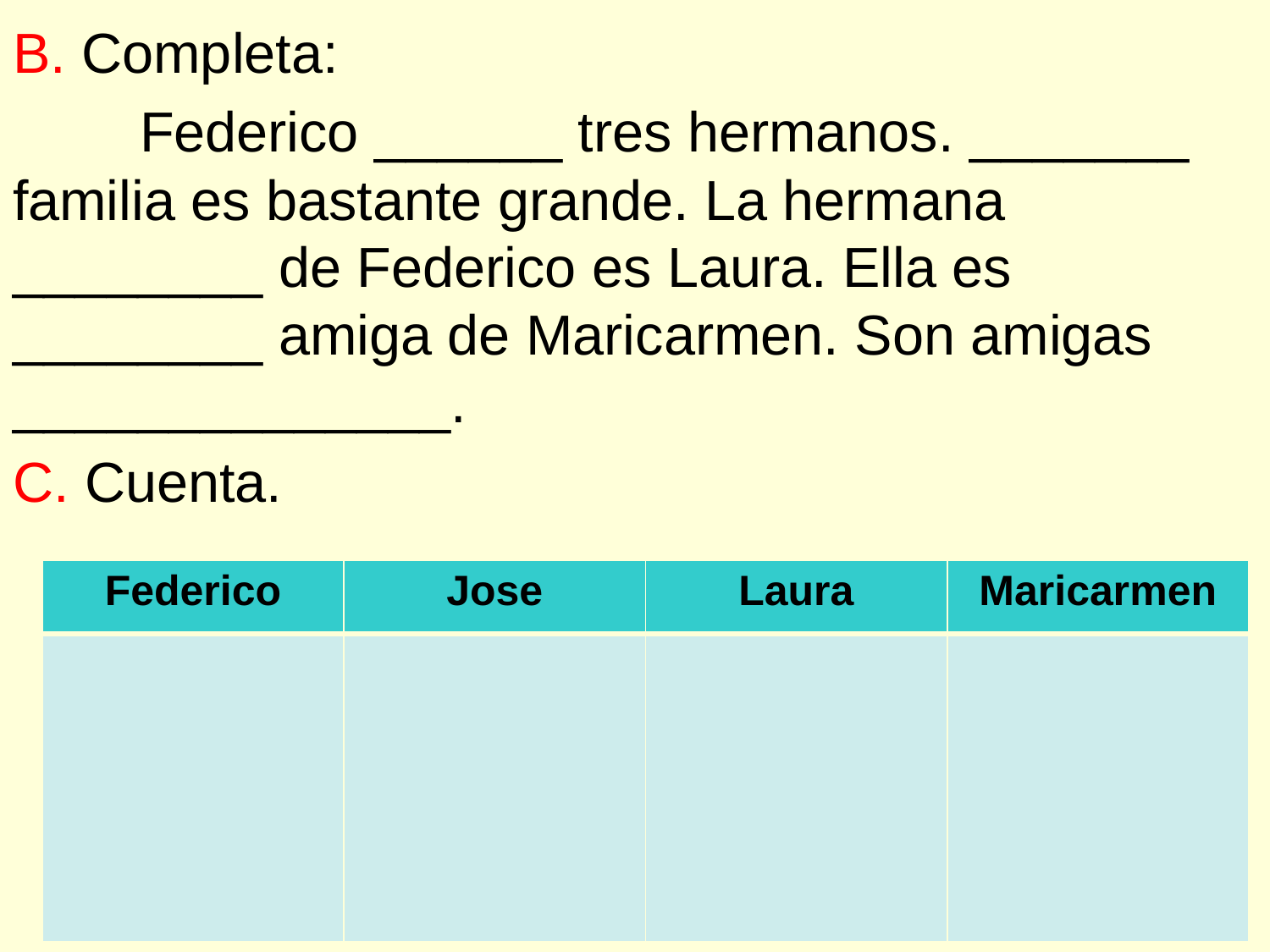

B. Completa:
	Federico ______ tres hermanos. _______ familia es bastante grande. La hermana ________ de Federico es Laura. Ella es ________ amiga de Maricarmen. Son amigas ______________.
C. Cuenta.
| Federico | Jose | Laura | Maricarmen |
| --- | --- | --- | --- |
|  |  |  |  |